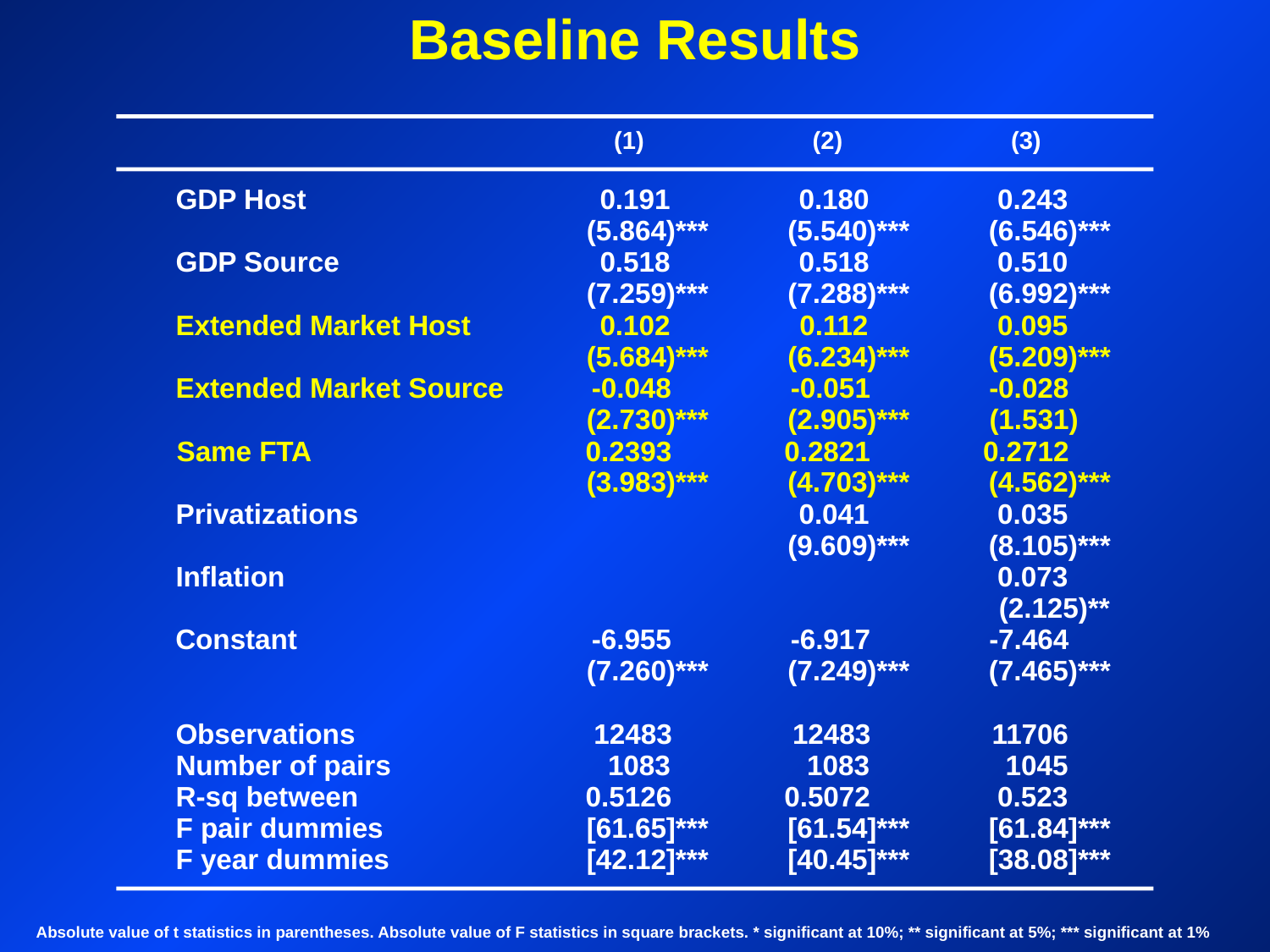

Baseline Results

(1)
(2)
(3)

GDP Host
0.191
0.180
0.243
(5.864)***
(5.540)***
(6.546)***
GDP Source
0.518
0.518
0.510
(7.259)***
(7.288)***
(6.992)***
Extended Market Host
0.102
0.112
0.095
(5.684)***
(6.234)***
(5.209)***
Extended Market Source
-0.048
-0.051
-0.028
(2.730)***
(2.905)***
(1.531)
Same FTA
0.2393
0.2821
0.2712
(3.983)***
(4.703)***
(4.562)***
Privatizations
0.041
0.035
(9.609)***
(8.105)***
Inflation
0.073
(2.125)**
Constant
-6.955
-6.917
-7.464
(7.260)***
(7.249)***
(7.465)***
Observations
12483
12483
11706
Number of pairs
1083
1083
1045
R-sq between
0.5126
0.5072
0.523
F pair dummies
[61.65]***
[61.54]***
[61.84]***
F year dummies
[42.12]***
[40.45]***
[38.08]***

Absolute value of t statistics in parentheses. Absolute value of F statistics in square brackets. * significant at 10%; ** significant at 5%; *** significant at 1%